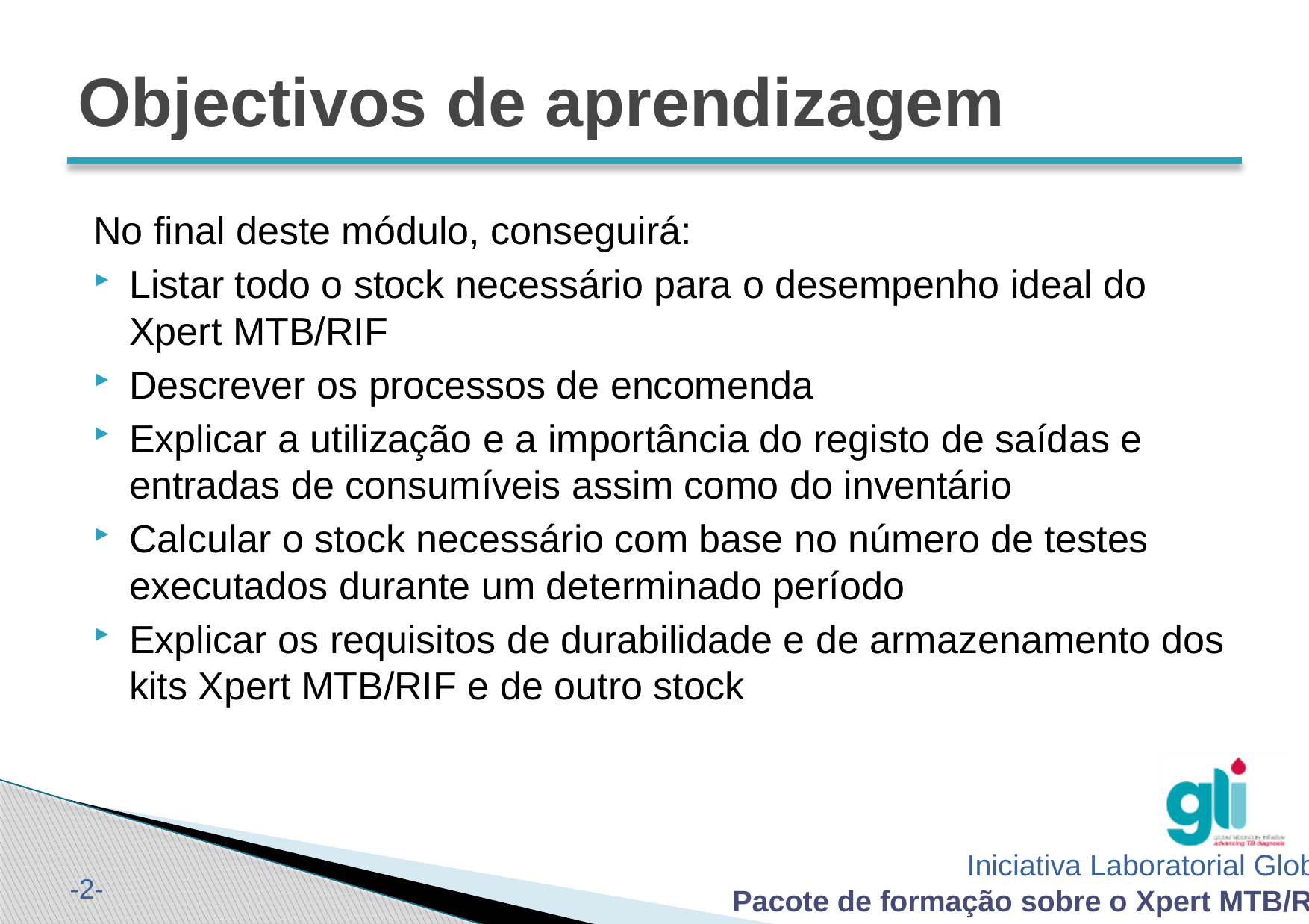

# Objectivos de aprendizagem
No final deste módulo, conseguirá:
Listar todo o stock necessário para o desempenho ideal do Xpert MTB/RIF
Descrever os processos de encomenda
Explicar a utilização e a importância do registo de saídas e entradas de consumíveis assim como do inventário
Calcular o stock necessário com base no número de testes executados durante um determinado período
Explicar os requisitos de durabilidade e de armazenamento dos kits Xpert MTB/RIF e de outro stock